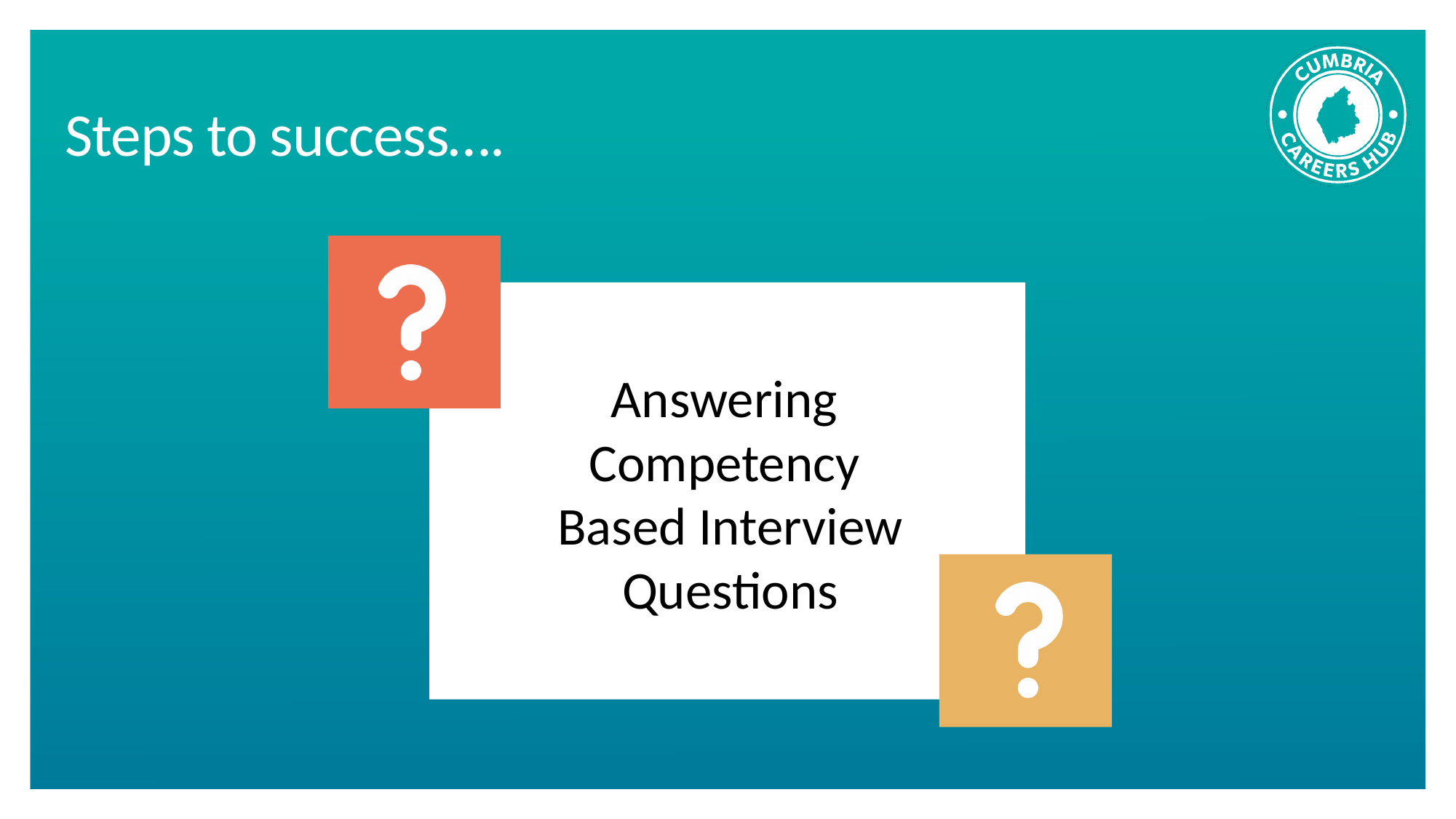

# Steps to success….
Answering
Competency
Based Interview Questions